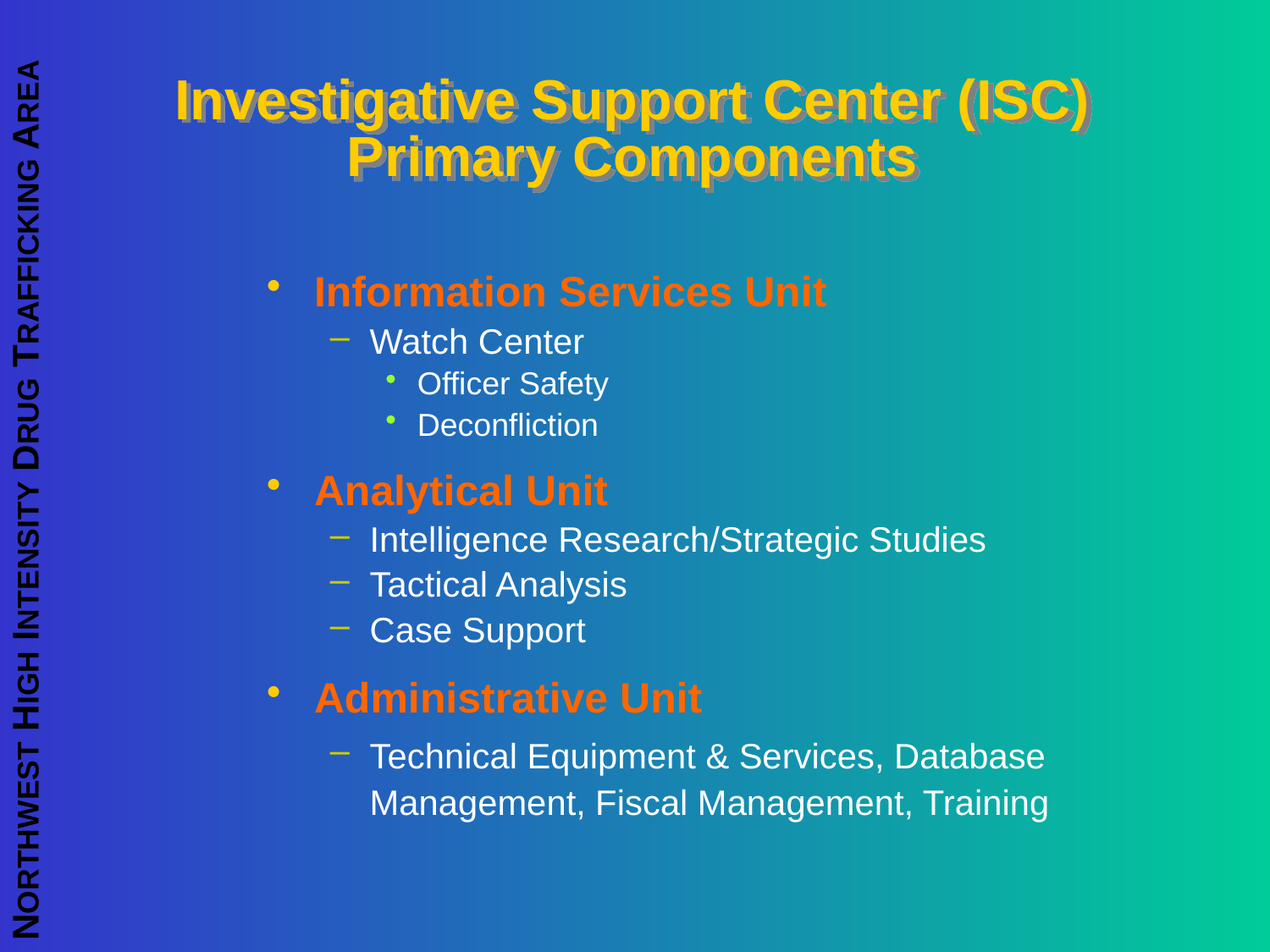

# Investigative Support Center (ISC) Primary Components
Information Services Unit
Watch Center
Officer Safety
Deconfliction

Analytical Unit
Intelligence Research/Strategic Studies
Tactical Analysis
Case Support

Administrative Unit
Technical Equipment & Services, Database     Management, Fiscal Management, Training